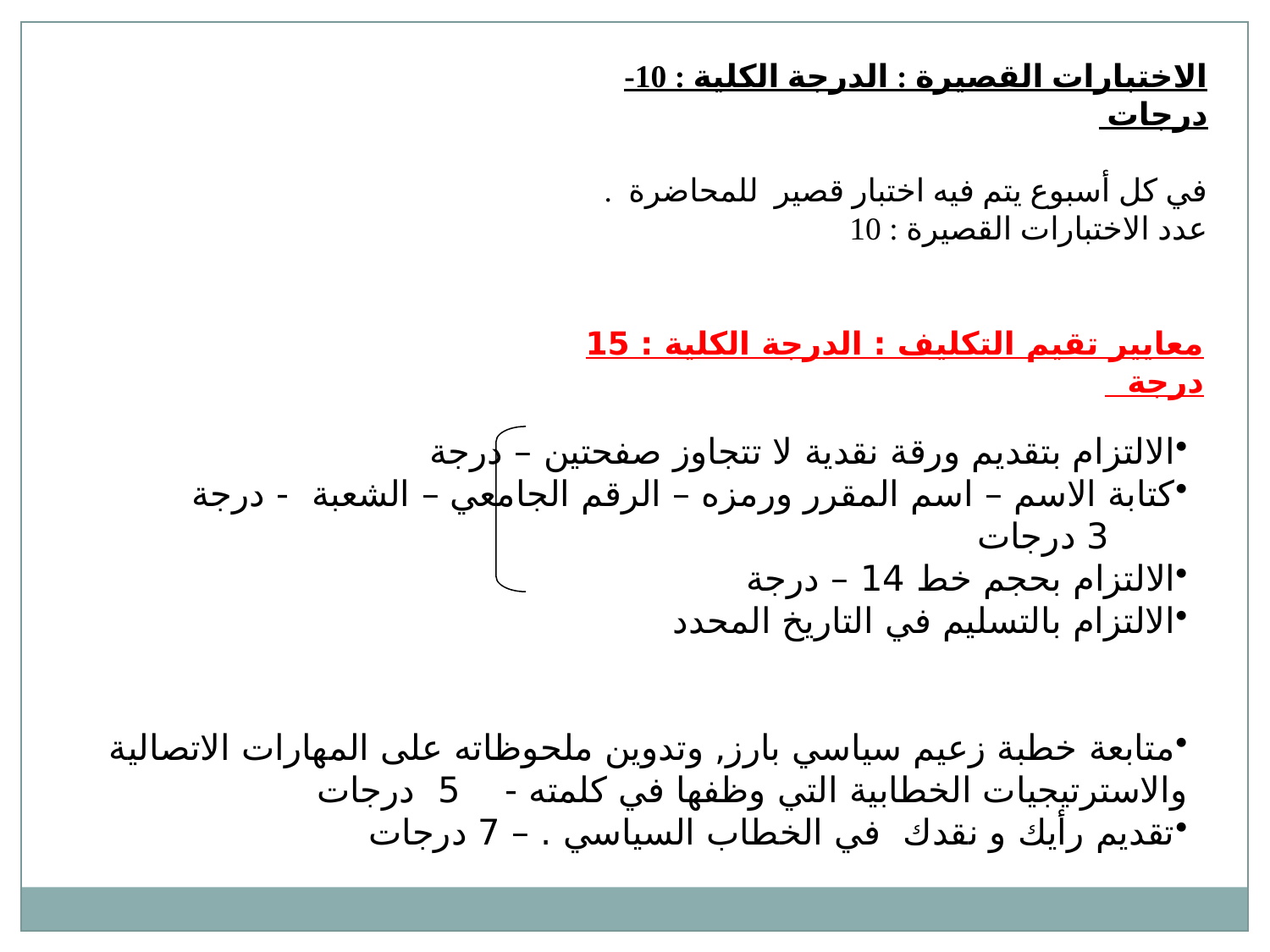

الاختبارات القصيرة : الدرجة الكلية : 10- درجات

في كل أسبوع يتم فيه اختبار قصير  للمحاضرة  . عدد الاختبارات القصيرة : 10

معايير تقيم التكليف : الدرجة الكلية : 15 درجة

الالتزام بتقديم ورقة نقدية لا تتجاوز صفحتين – درجة
كتابة الاسم – اسم المقرر ورمزه – الرقم الجامعي – الشعبة  - درجة               3 درجات
الالتزام بحجم خط 14 – درجة
الالتزام بالتسليم في التاريخ المحدد

متابعة خطبة زعيم سياسي بارز, وتدوين ملحوظاته على المهارات الاتصالية والاسترتيجيات الخطابية التي وظفها في كلمته -    5  درجات
تقديم رأيك و نقدك  في الخطاب السياسي . – 7 درجات